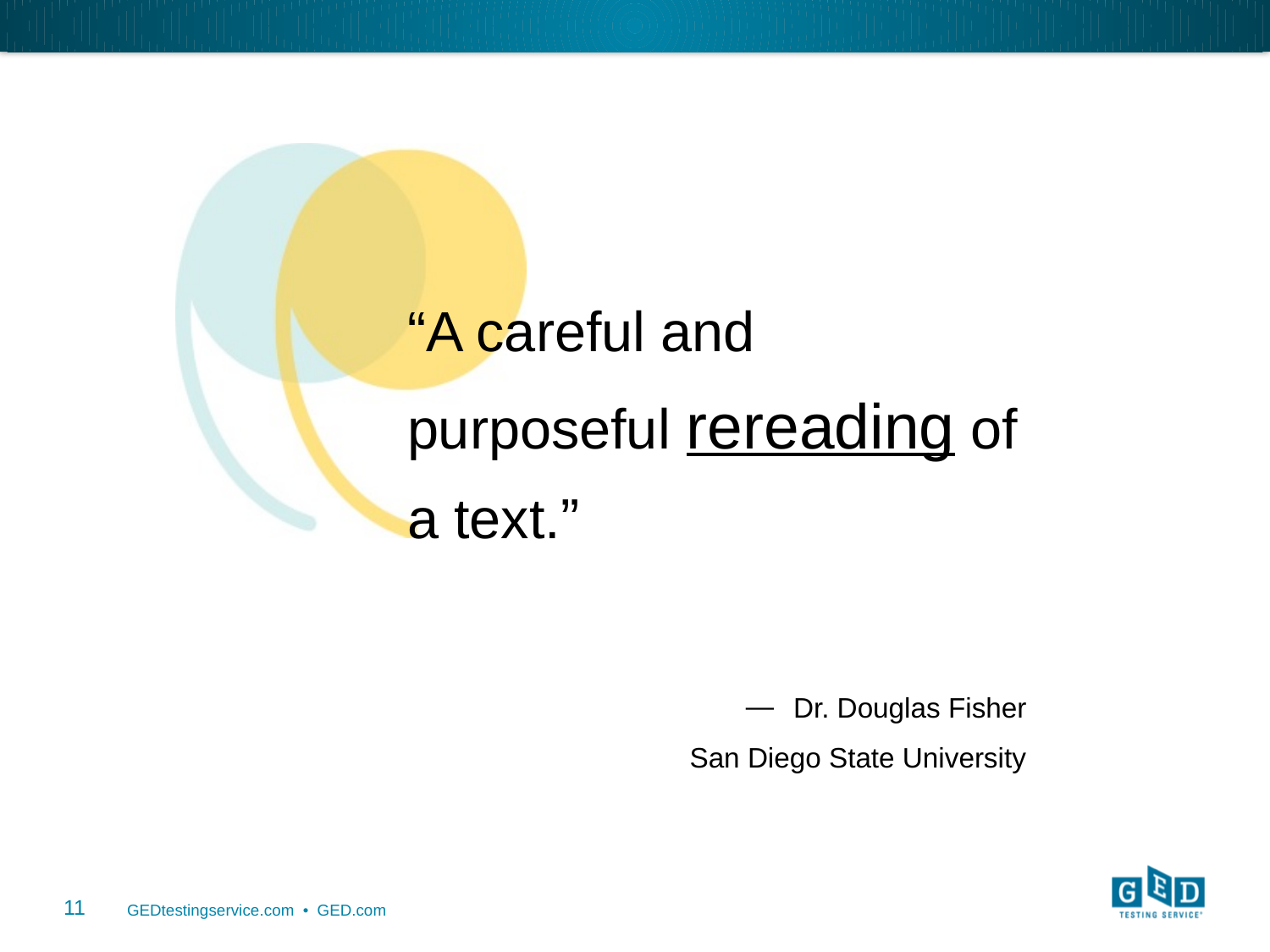

“A careful and purposeful rereading of a text.”

Dr. Douglas Fisher
San Diego State University

11